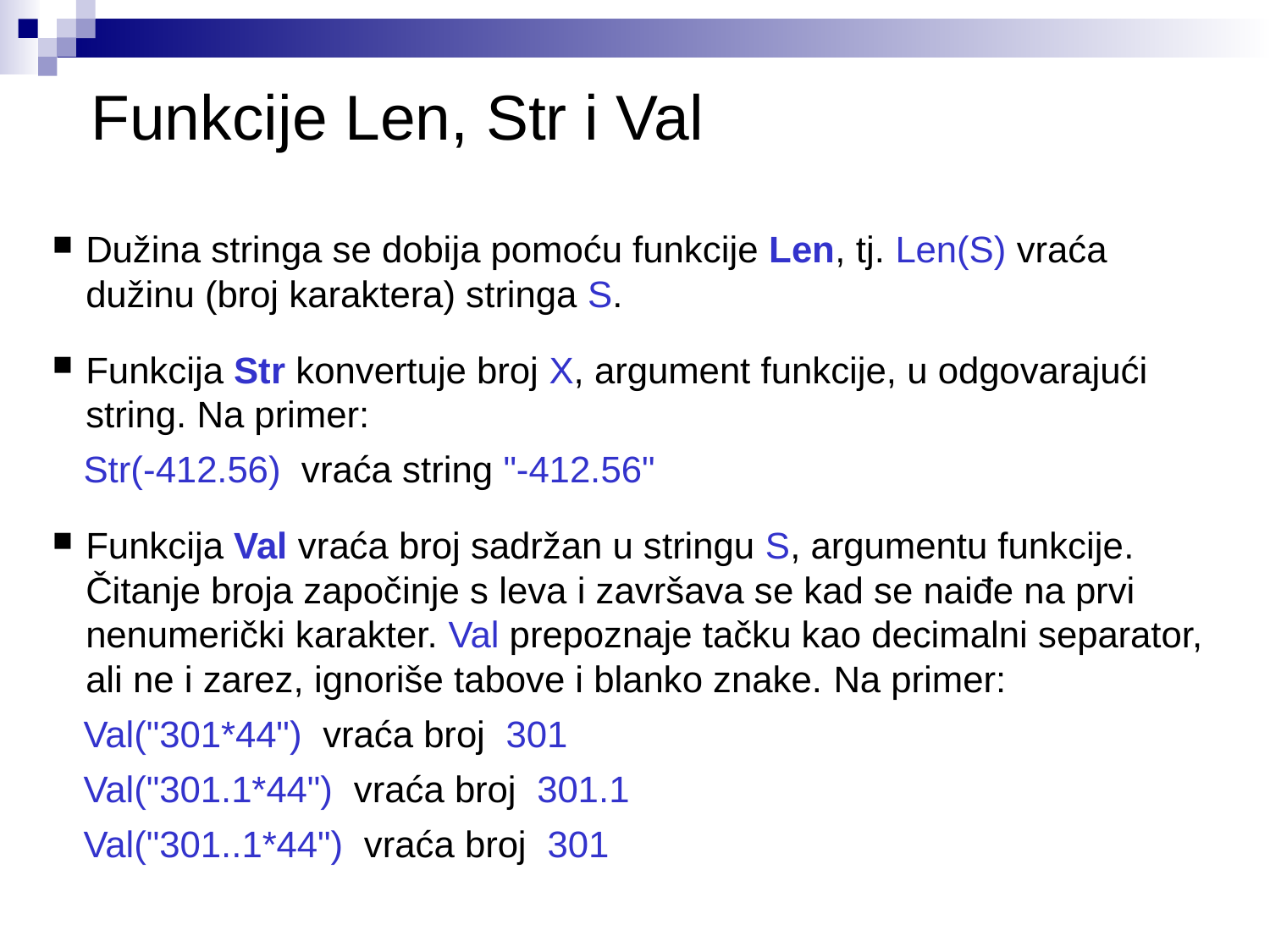

# Funkcije Len, Str i Val
Dužina stringa se dobija pomoću funkcije Len, tj. Len(S) vraća dužinu (broj karaktera) stringa S.
Funkcija Str konvertuje broj X, argument funkcije, u odgovarajući string. Na primer:
   Str(-412.56)  vraća string "-412.56"
Funkcija Val vraća broj sadržan u stringu S, argumentu funkcije. Čitanje broja započinje s leva i završava se kad se naiđe na prvi nenumerički karakter. Val prepoznaje tačku kao decimalni separator, ali ne i zarez, ignoriše tabove i blanko znake. Na primer:
   Val("301*44")  vraća broj  301
   Val("301.1*44")  vraća broj  301.1
   Val("301..1*44")  vraća broj  301